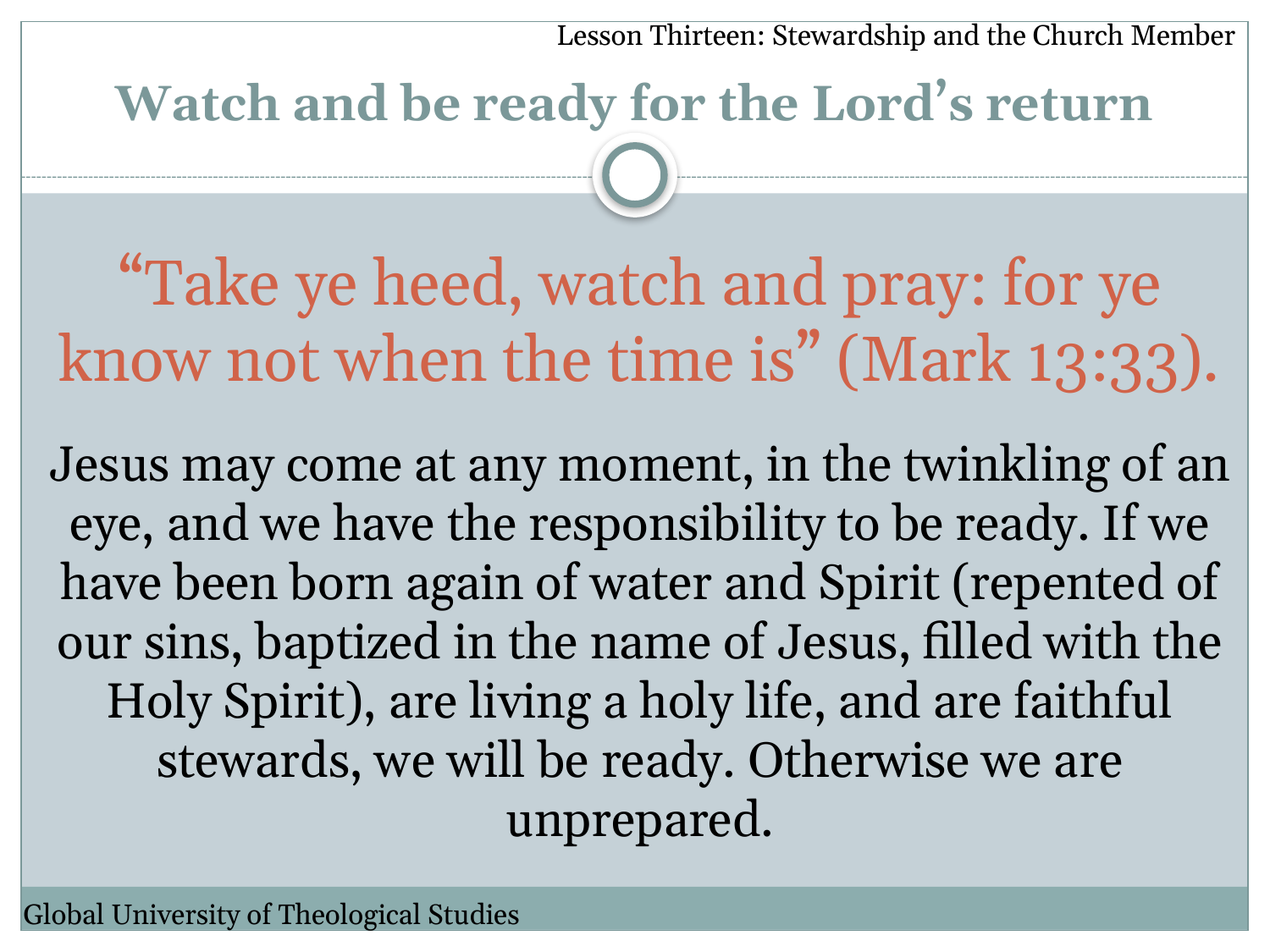

Lesson Thirteen: Stewardship and the Church Member
# Watch and be ready for the Lord’s return
“Take ye heed, watch and pray: for ye know not when the time is” (Mark 13:33).
Jesus may come at any moment, in the twinkling of an eye, and we have the responsibility to be ready. If we have been born again of water and Spirit (repented of our sins, baptized in the name of Jesus, filled with the Holy Spirit), are living a holy life, and are faithful stewards, we will be ready. Otherwise we are unprepared.
Global University of Theological Studies